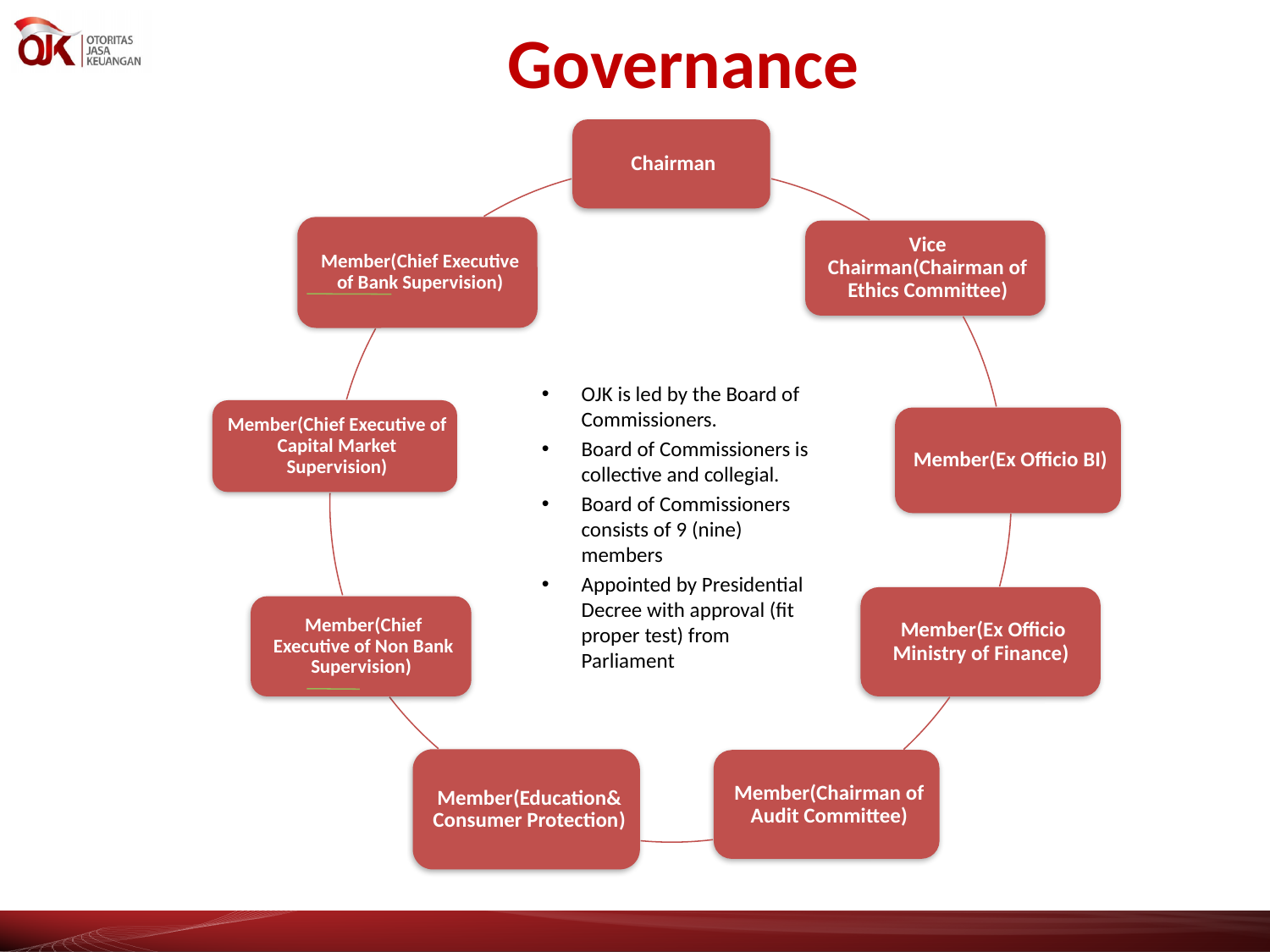

# Governance
Chairman
Vice Chairman(Chairman of Ethics Committee)
Member(Ex Officio BI)
Member(Ex Officio Ministry of Finance)
Member(Chairman of Audit Committee)
Member(Education& Consumer Protection)
Member(Chief Executive of Non Bank Supervision)
Member(Chief Executive of Capital Market Supervision)
Member(Chief Executive of Bank Supervision)
OJK is led by the Board of Commissioners.
Board of Commissioners is collective and collegial.
Board of Commissioners consists of 9 (nine) members
Appointed by Presidential Decree with approval (fit proper test) from Parliament